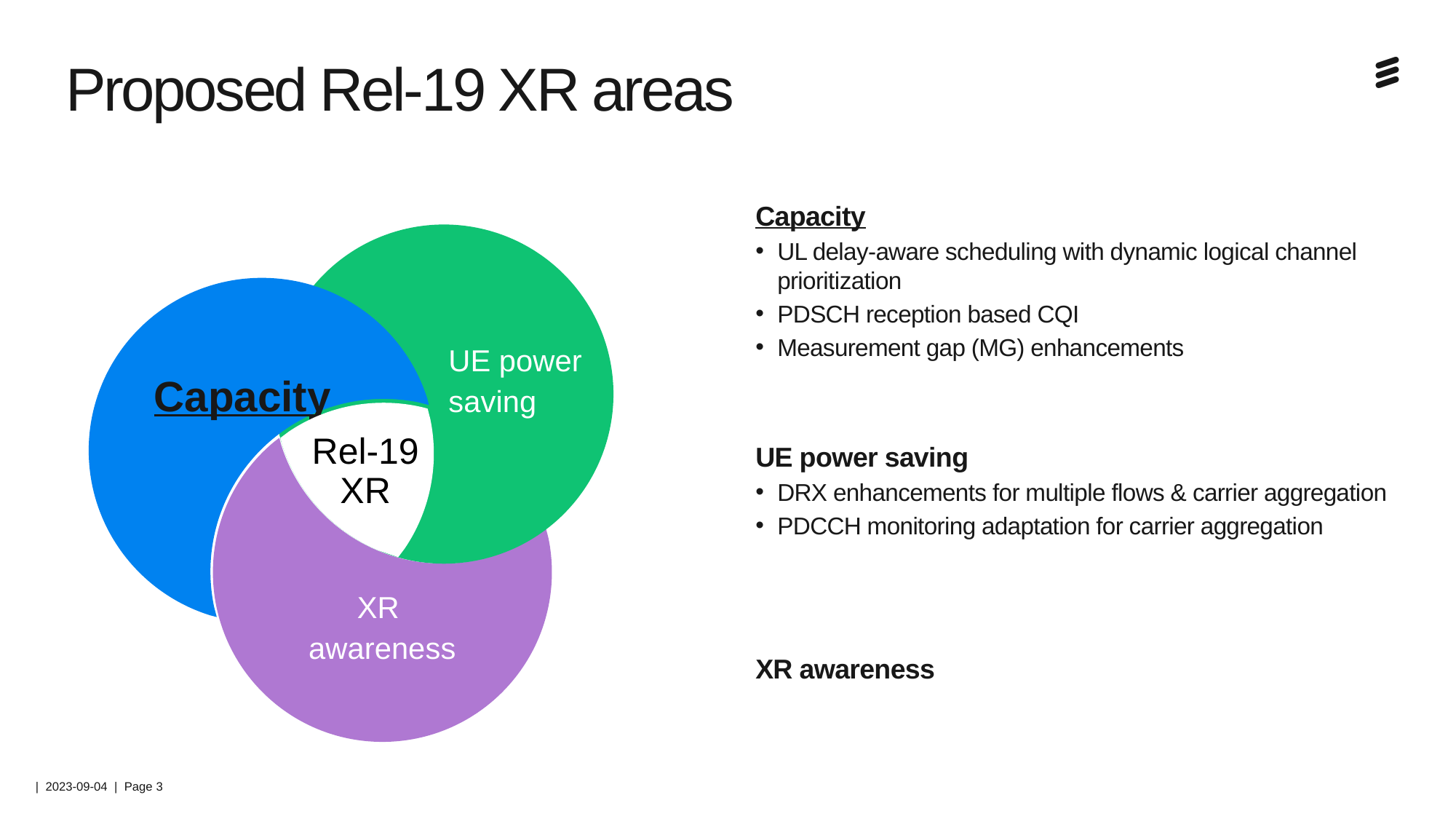

# Proposed Rel-19 XR areas
Capacity
UL delay-aware scheduling with dynamic logical channel prioritization
PDSCH reception based CQI
Measurement gap (MG) enhancements

UE power
saving
Capacity
Rel-19 XR
XR
awareness
UE power saving
DRX enhancements for multiple flows & carrier aggregation
PDCCH monitoring adaptation for carrier aggregation

XR awareness